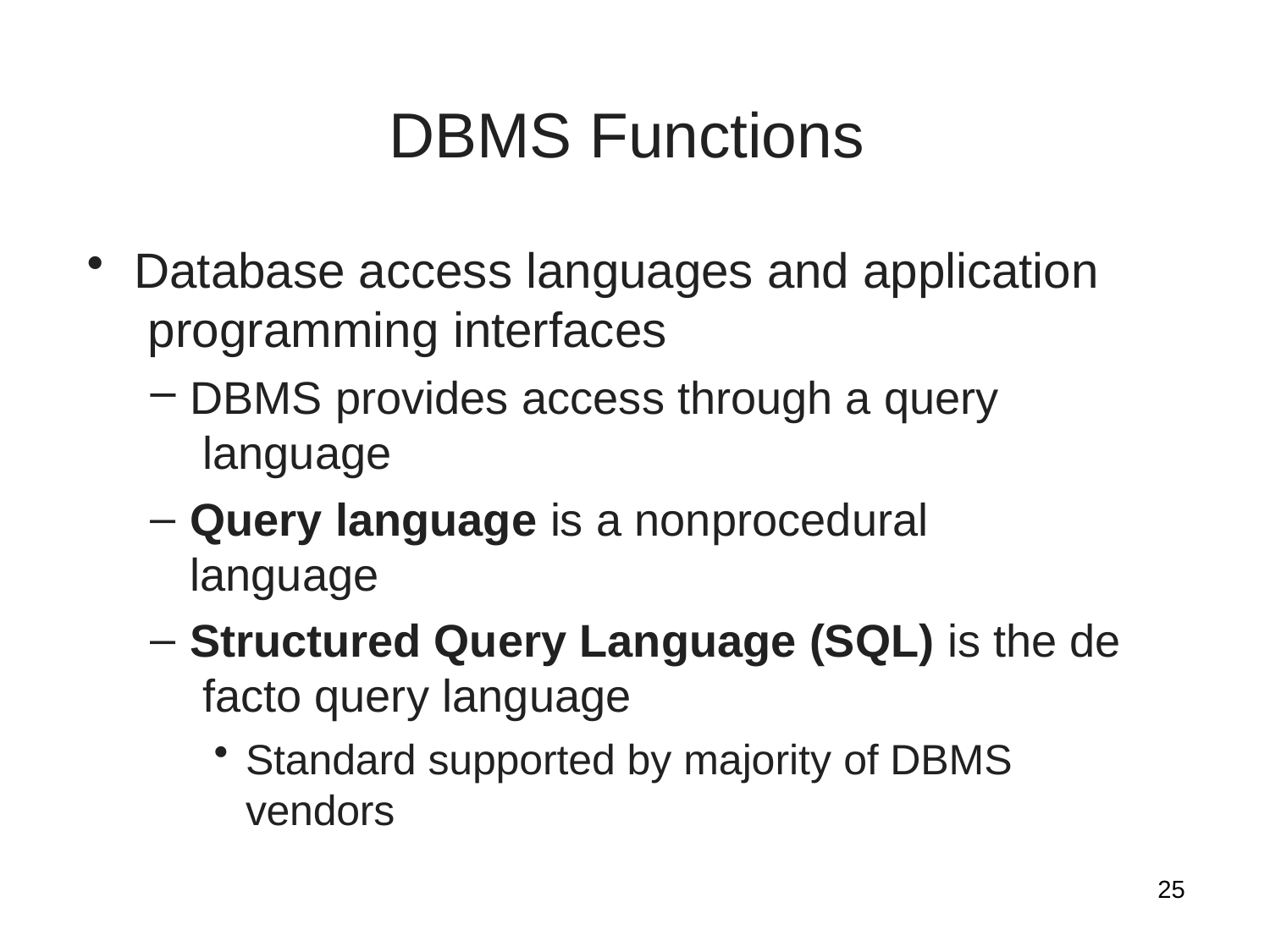

# DBMS Functions
Database access languages and application  programming interfaces
DBMS provides access through a query  language
Query language is a nonprocedural language
Structured Query Language (SQL) is the de  facto query language
Standard supported by majority of DBMS vendors
25